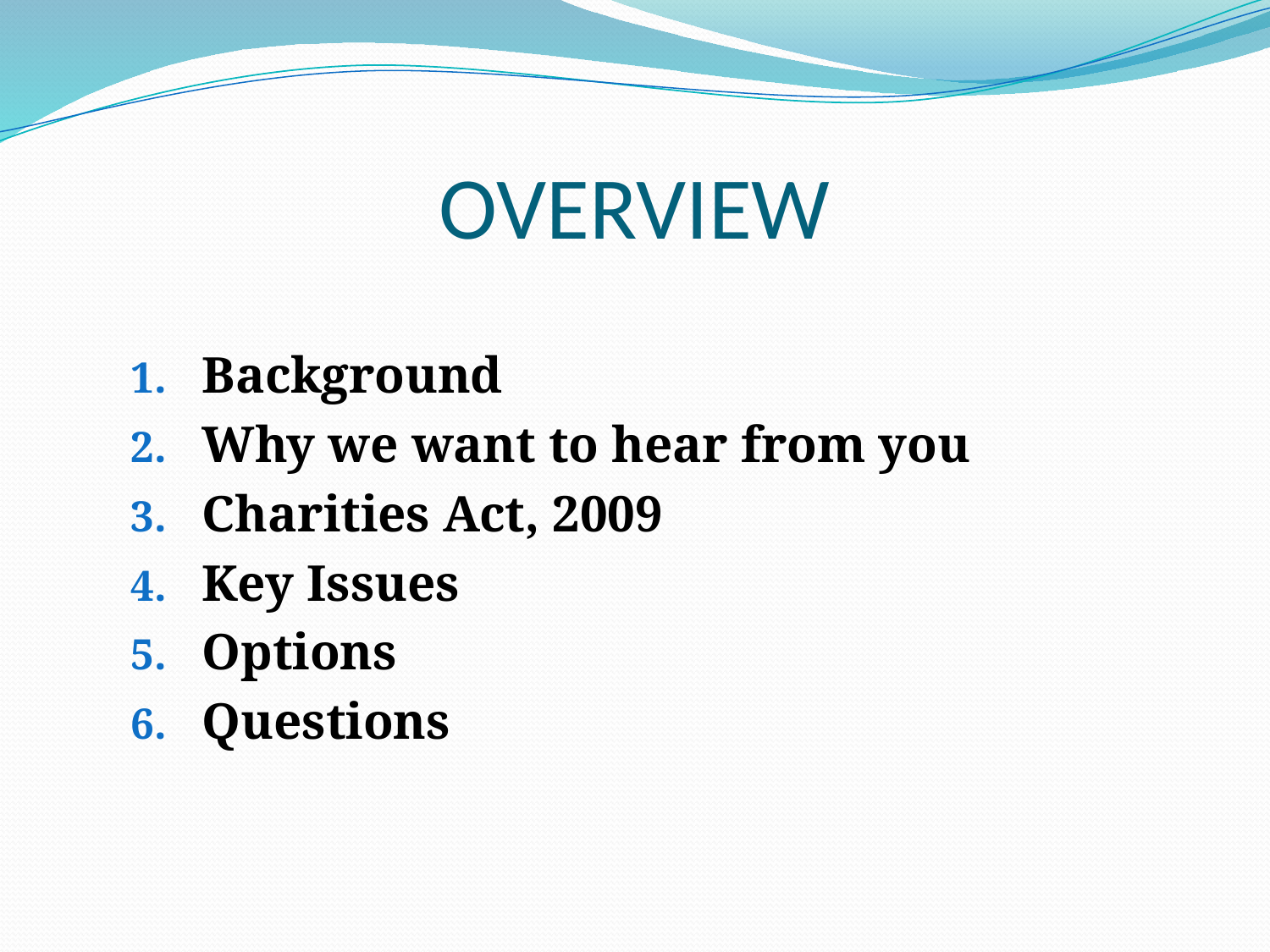

# OVERVIEW

Background
Why we want to hear from you
Charities Act, 2009
Key Issues
Options
Questions